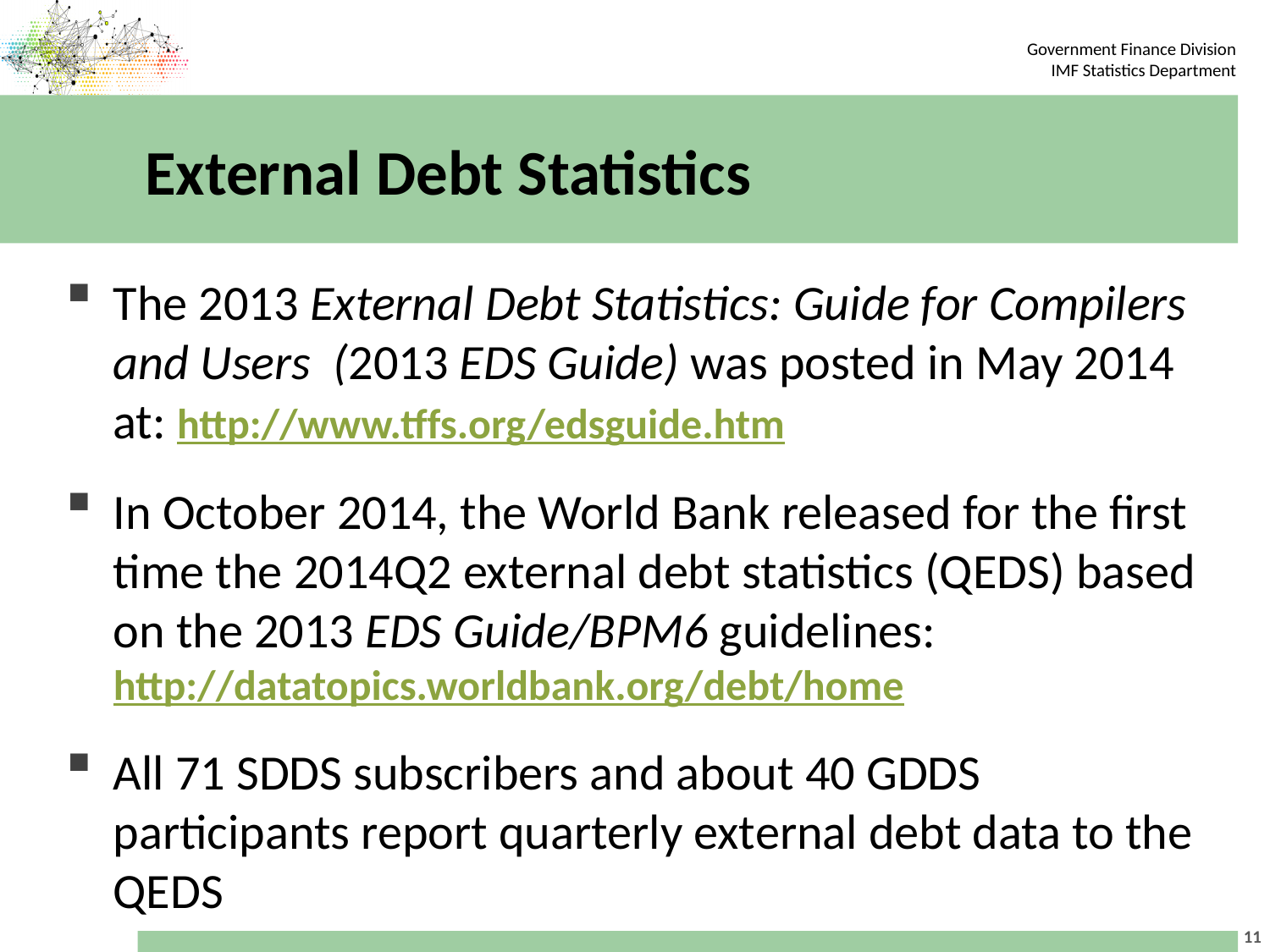

# External Debt Statistics
The 2013 External Debt Statistics: Guide for Compilers and Users  (2013 EDS Guide) was posted in May 2014 at: http://www.tffs.org/edsguide.htm
In October 2014, the World Bank released for the first time the 2014Q2 external debt statistics (QEDS) based on the 2013 EDS Guide/BPM6 guidelines: http://datatopics.worldbank.org/debt/home
All 71 SDDS subscribers and about 40 GDDS participants report quarterly external debt data to the QEDS

11